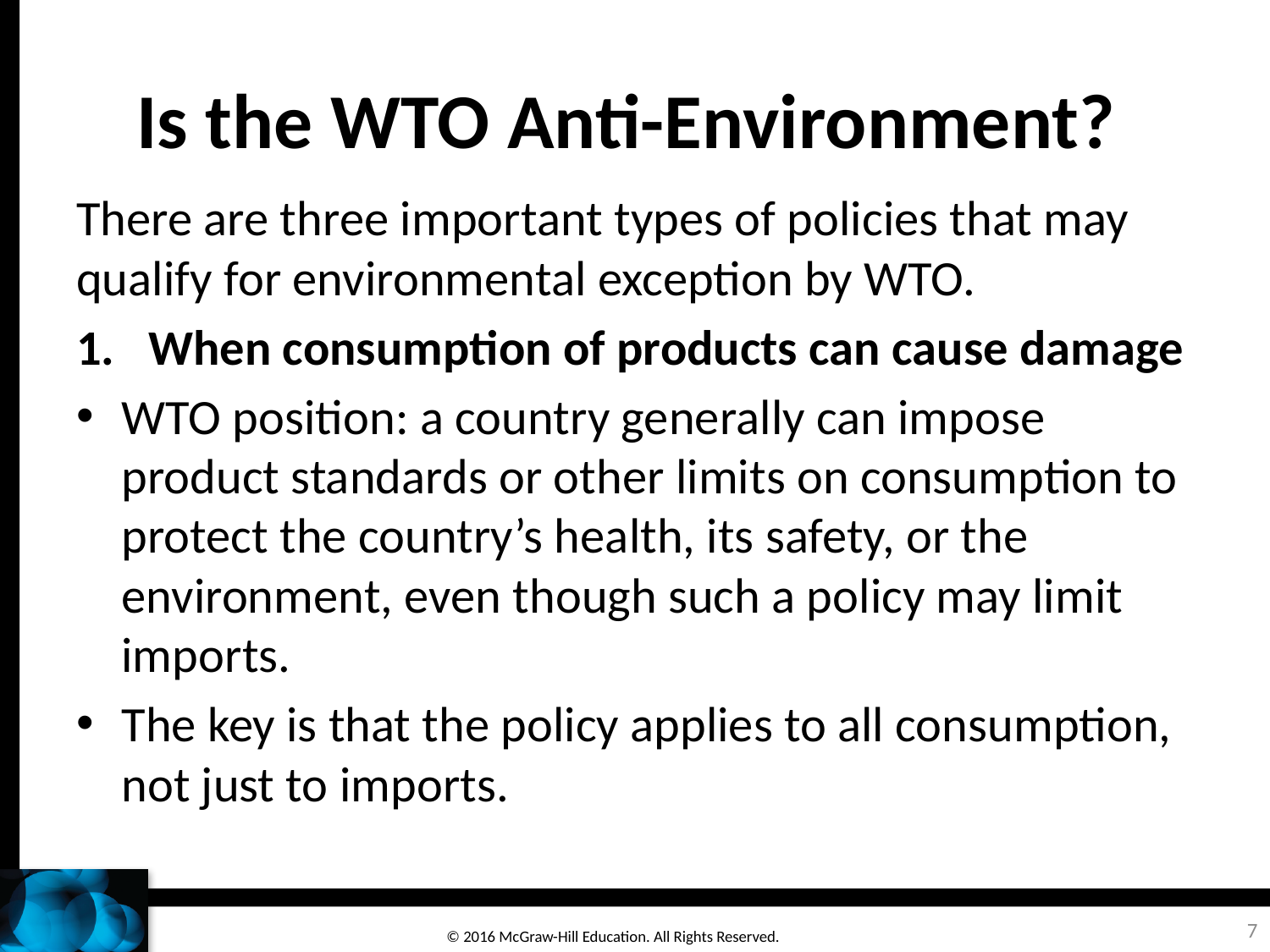

# Is the WTO Anti-Environment?
There are three important types of policies that may qualify for environmental exception by WTO.
1.   When consumption of products can cause damage
WTO position: a country generally can impose product standards or other limits on consumption to protect the country’s health, its safety, or the environment, even though such a policy may limit imports.
The key is that the policy applies to all consumption, not just to imports.

7
© 2016 McGraw-Hill Education. All Rights Reserved.